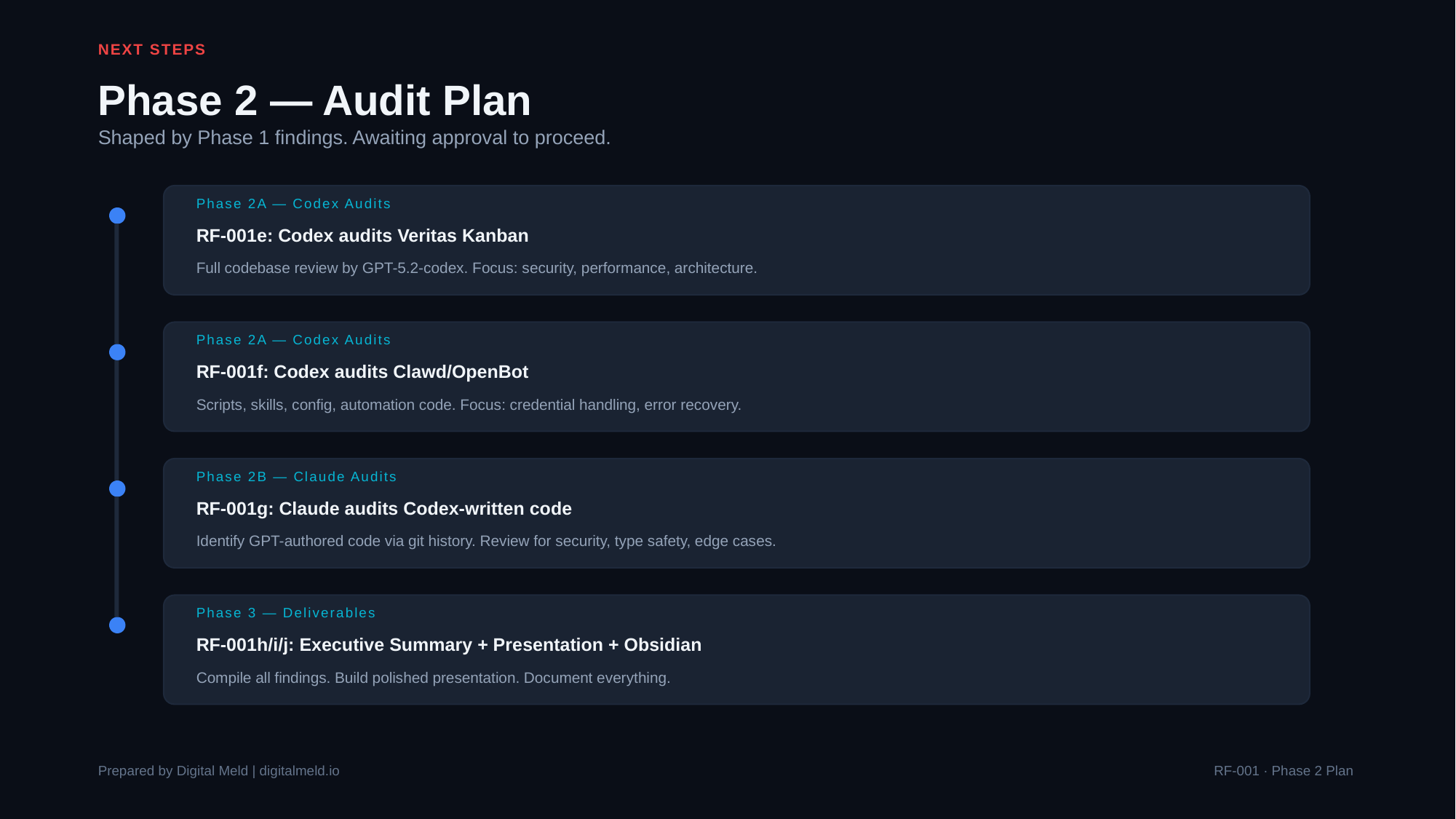

NEXT STEPS
Phase 2 — Audit Plan
Shaped by Phase 1 findings. Awaiting approval to proceed.

Phase 2A — Codex Audits

RF-001e: Codex audits Veritas Kanban

Full codebase review by GPT-5.2-codex. Focus: security, performance, architecture.

Phase 2A — Codex Audits

RF-001f: Codex audits Clawd/OpenBot

Scripts, skills, config, automation code. Focus: credential handling, error recovery.

Phase 2B — Claude Audits

RF-001g: Claude audits Codex-written code

Identify GPT-authored code via git history. Review for security, type safety, edge cases.

Phase 3 — Deliverables

RF-001h/i/j: Executive Summary + Presentation + Obsidian
Compile all findings. Build polished presentation. Document everything.
Prepared by Digital Meld | digitalmeld.io
RF-001 · Phase 2 Plan